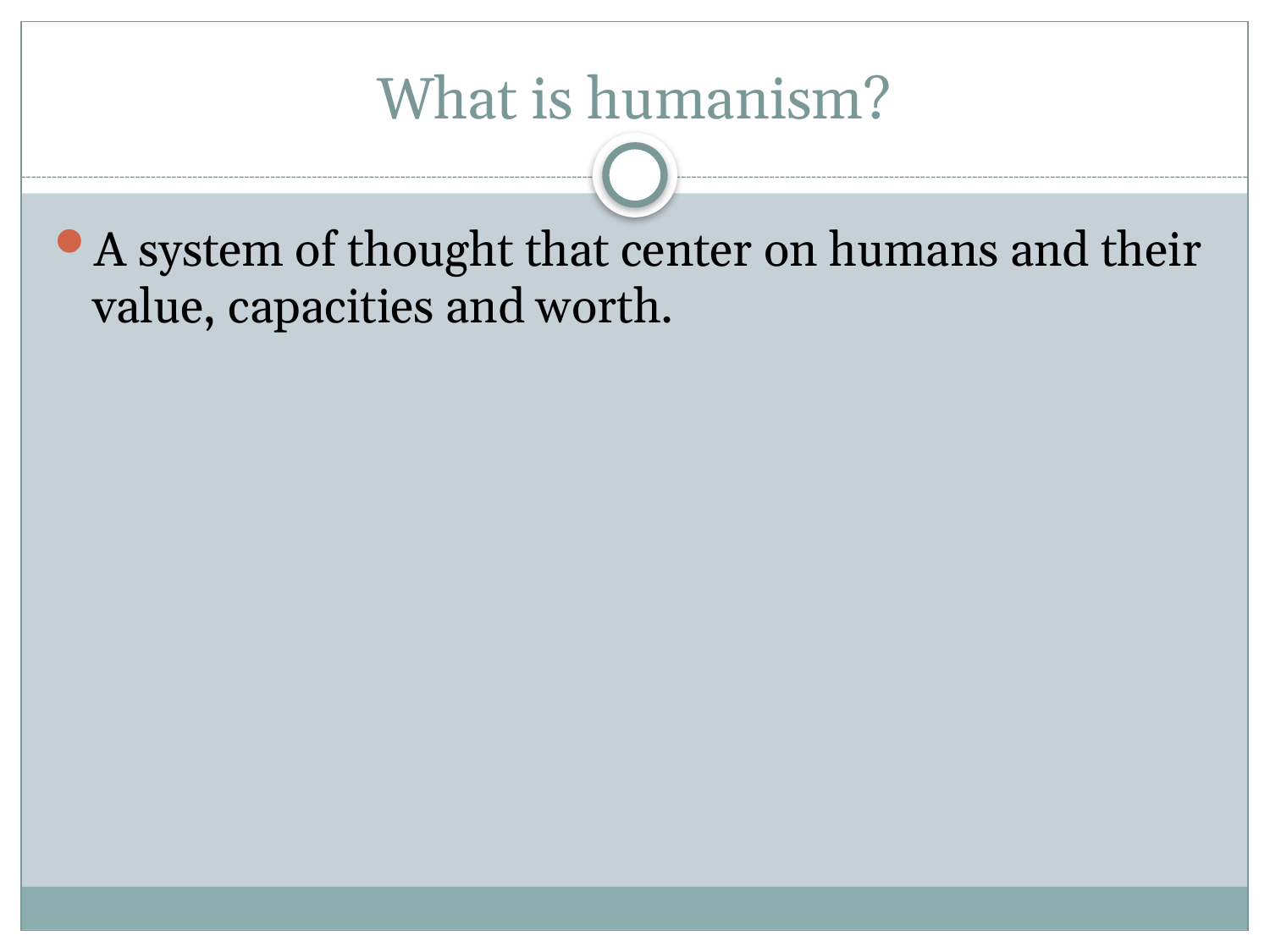

# What is humanism?
A system of thought that center on humans and their value, capacities and worth.